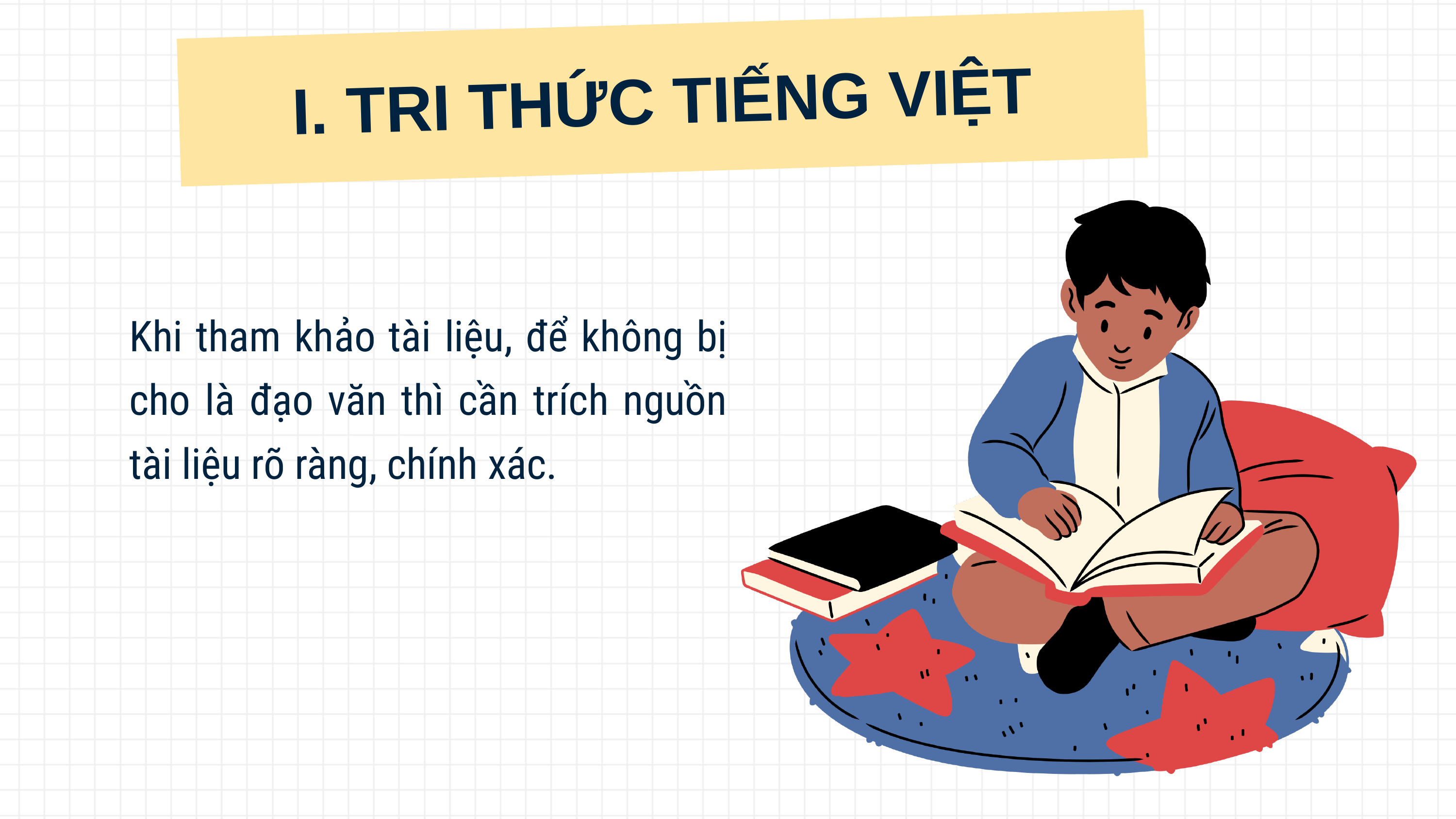

Đạo văn: Hành vi sao chép lời nói, ý tưởng, quan điểm,… của người khác và coi nó như là của riêng mình. Đây là hành vi vi phạm đạo đức trong học tập, nghiên cứu.

I. TRI THỨC TIẾNG VIỆT

Khi tham khảo tài liệu, để không bị cho là đạo văn thì cần trích nguồn tài liệu rõ ràng, chính xác.